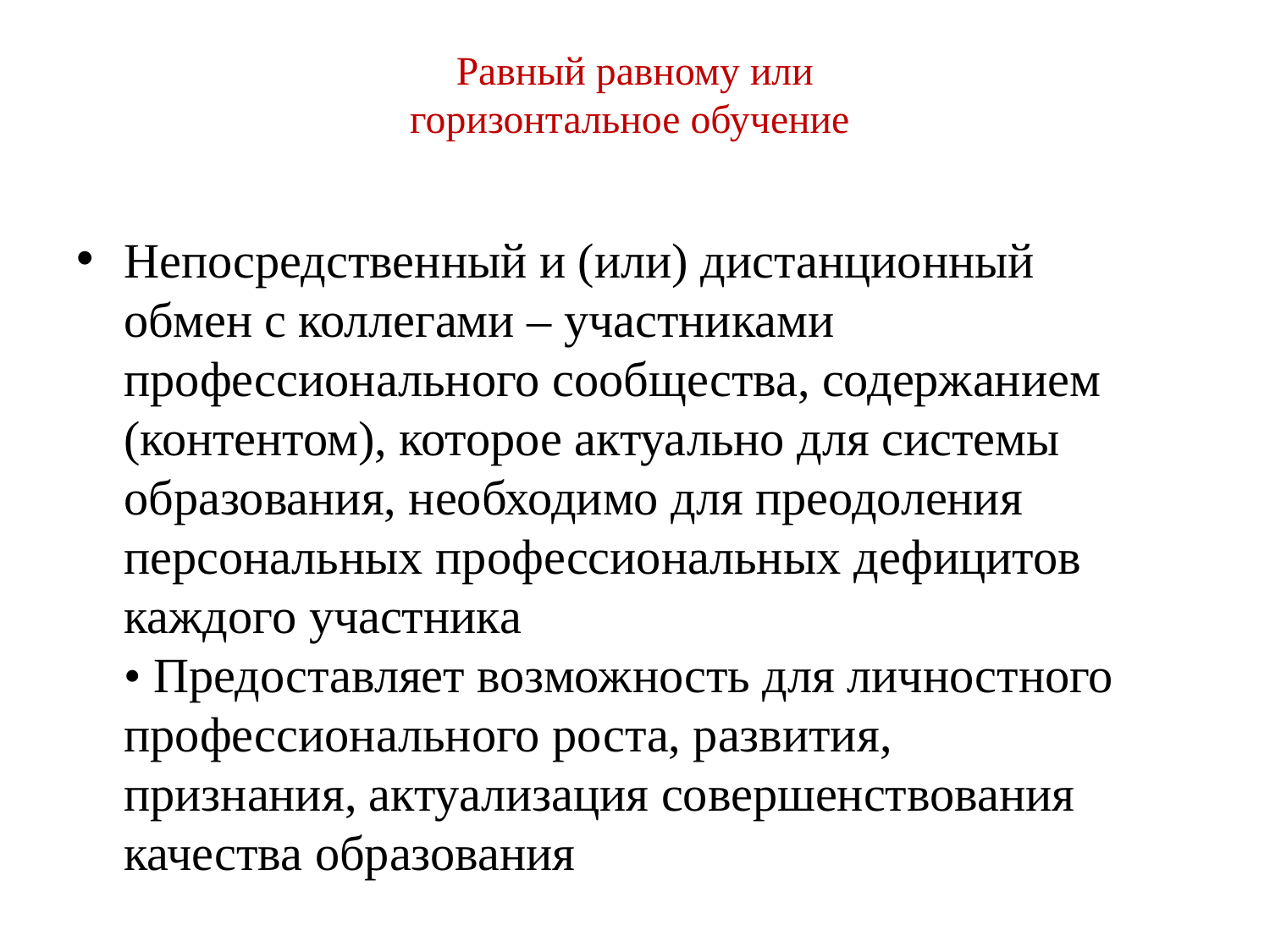

# Равный равному или горизонтальное обучение
Непосредственный и (или) дистанционный
обмен с коллегами – участниками
профессионального сообщества, содержанием
(контентом), которое актуально для системы
образования, необходимо для преодоления
персональных профессиональных дефицитов
каждого участника
• Предоставляет возможность для личностного
профессионального роста, развития,
признания, актуализация совершенствования
качества образования